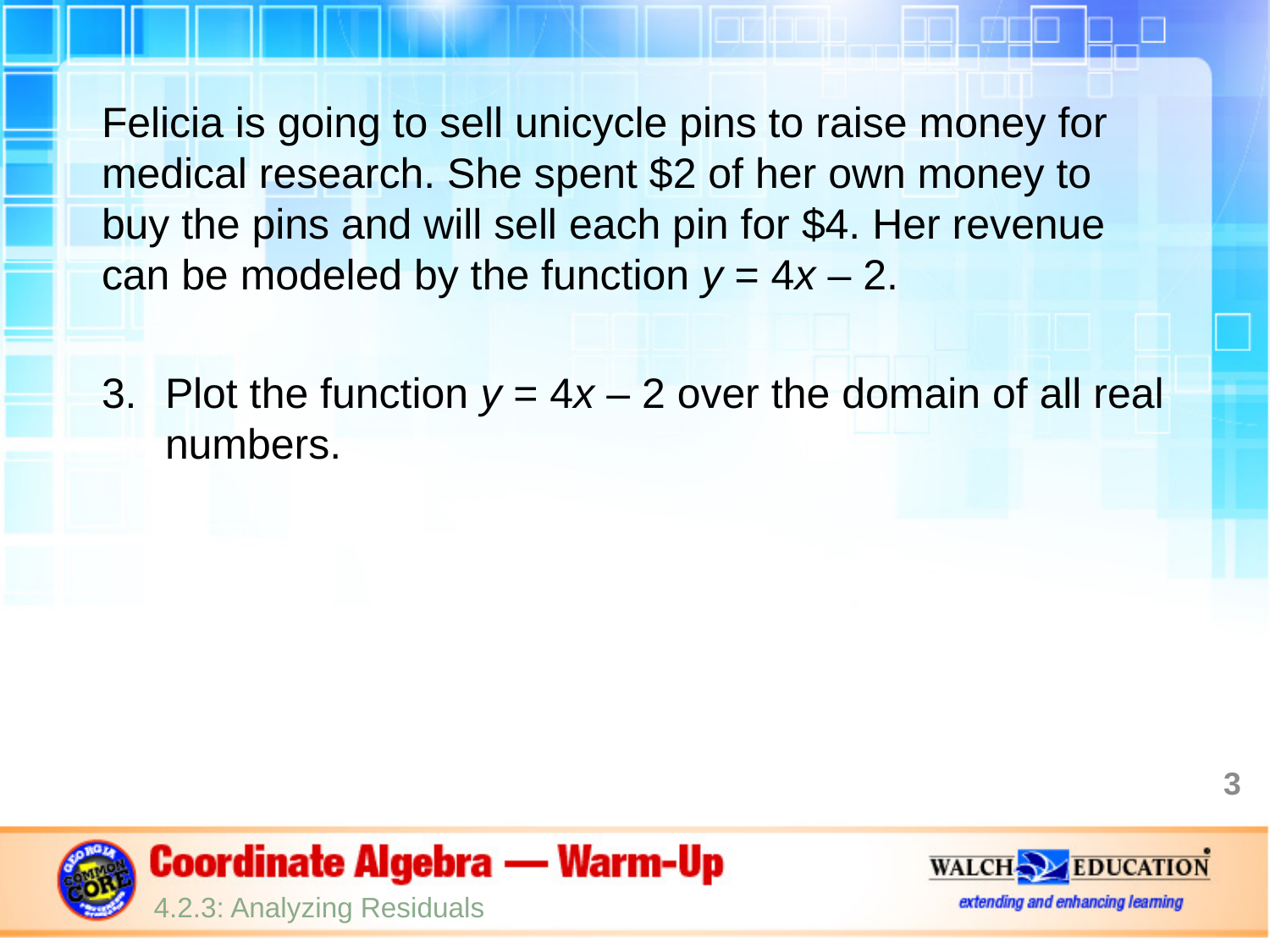

Felicia is going to sell unicycle pins to raise money for medical research. She spent $2 of her own money to buy the pins and will sell each pin for $4. Her revenue can be modeled by the function y = 4x – 2.

Plot the function y = 4x – 2 over the domain of all real numbers.

3
4.2.3: Analyzing Residuals